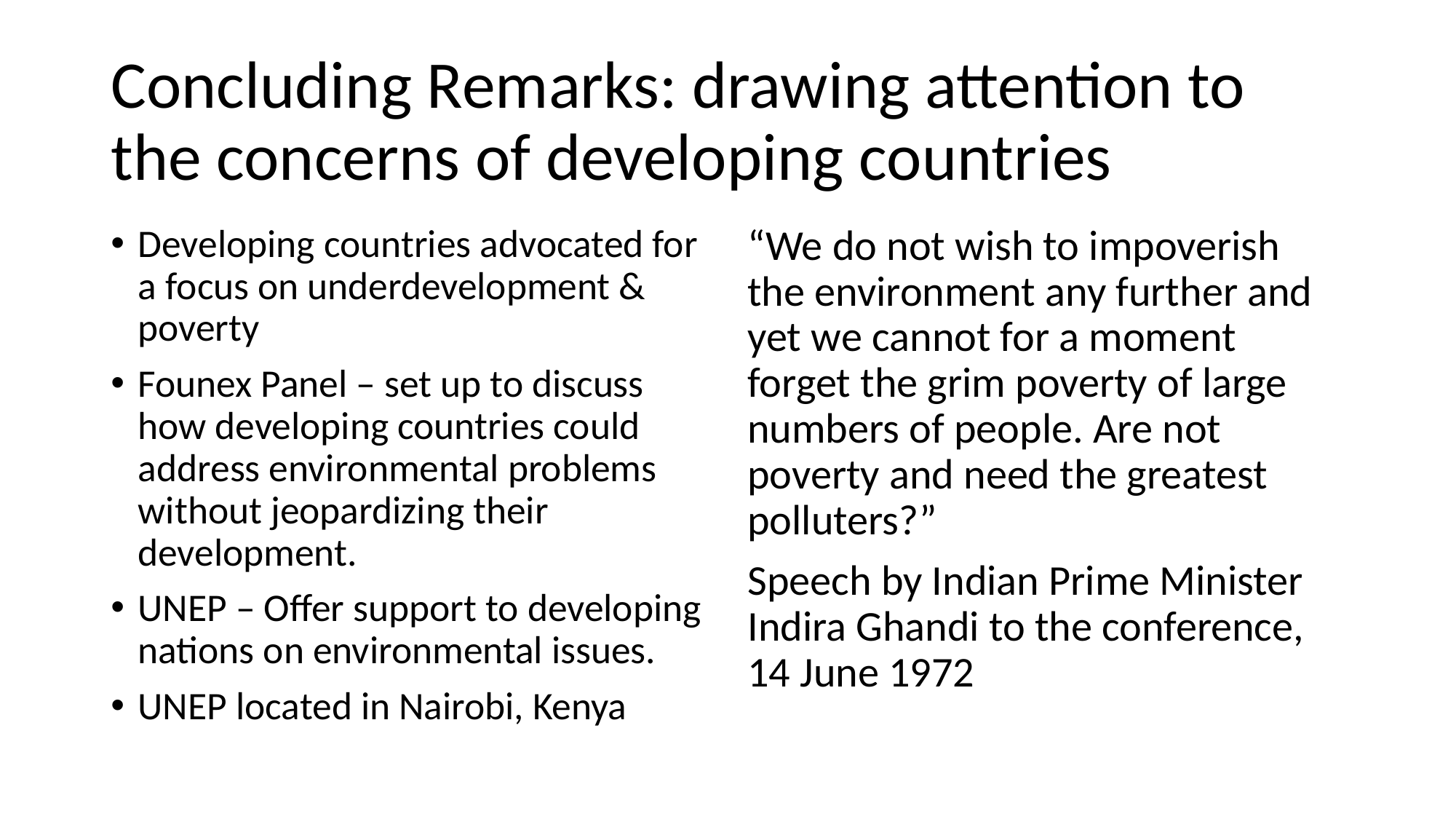

# Concluding Remarks: drawing attention to the concerns of developing countries
Developing countries advocated for a focus on underdevelopment & poverty
Founex Panel – set up to discuss how developing countries could address environmental problems without jeopardizing their development.
UNEP – Offer support to developing nations on environmental issues.
UNEP located in Nairobi, Kenya

“We do not wish to impoverish the environment any further and yet we cannot for a moment forget the grim poverty of large numbers of people. Are not poverty and need the greatest polluters?”
Speech by Indian Prime Minister Indira Ghandi to the conference, 14 June 1972